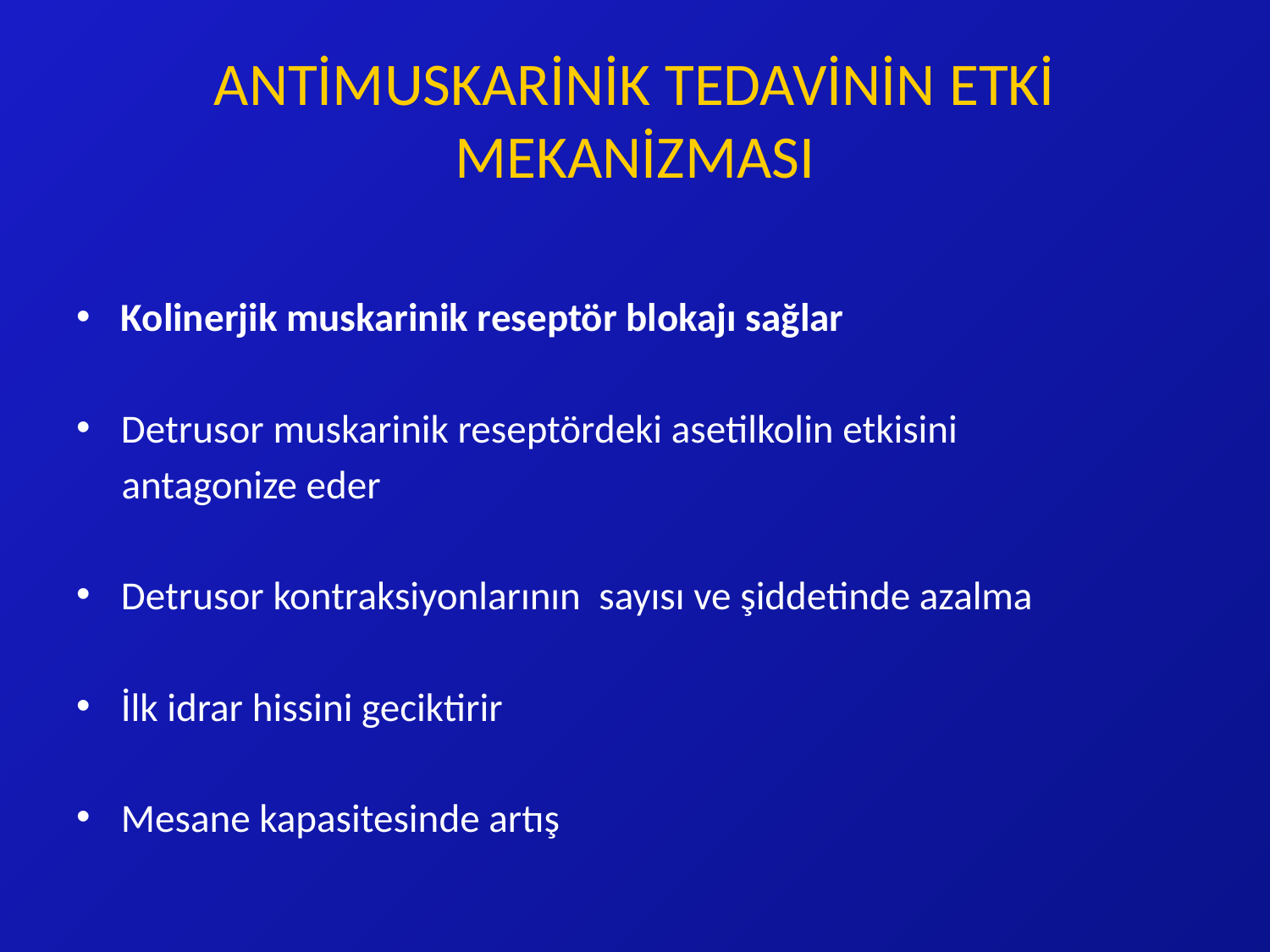

# ANTİMUSKARİNİK TEDAVİNİN ETKİ MEKANİZMASI

Kolinerjik muskarinik reseptör blokajı sağlar

Detrusor muskarinik reseptördeki asetilkolin etkisini
     antagonize eder

Detrusor kontraksiyonlarının  sayısı ve şiddetinde azalma

İlk idrar hissini geciktirir

Mesane kapasitesinde artış